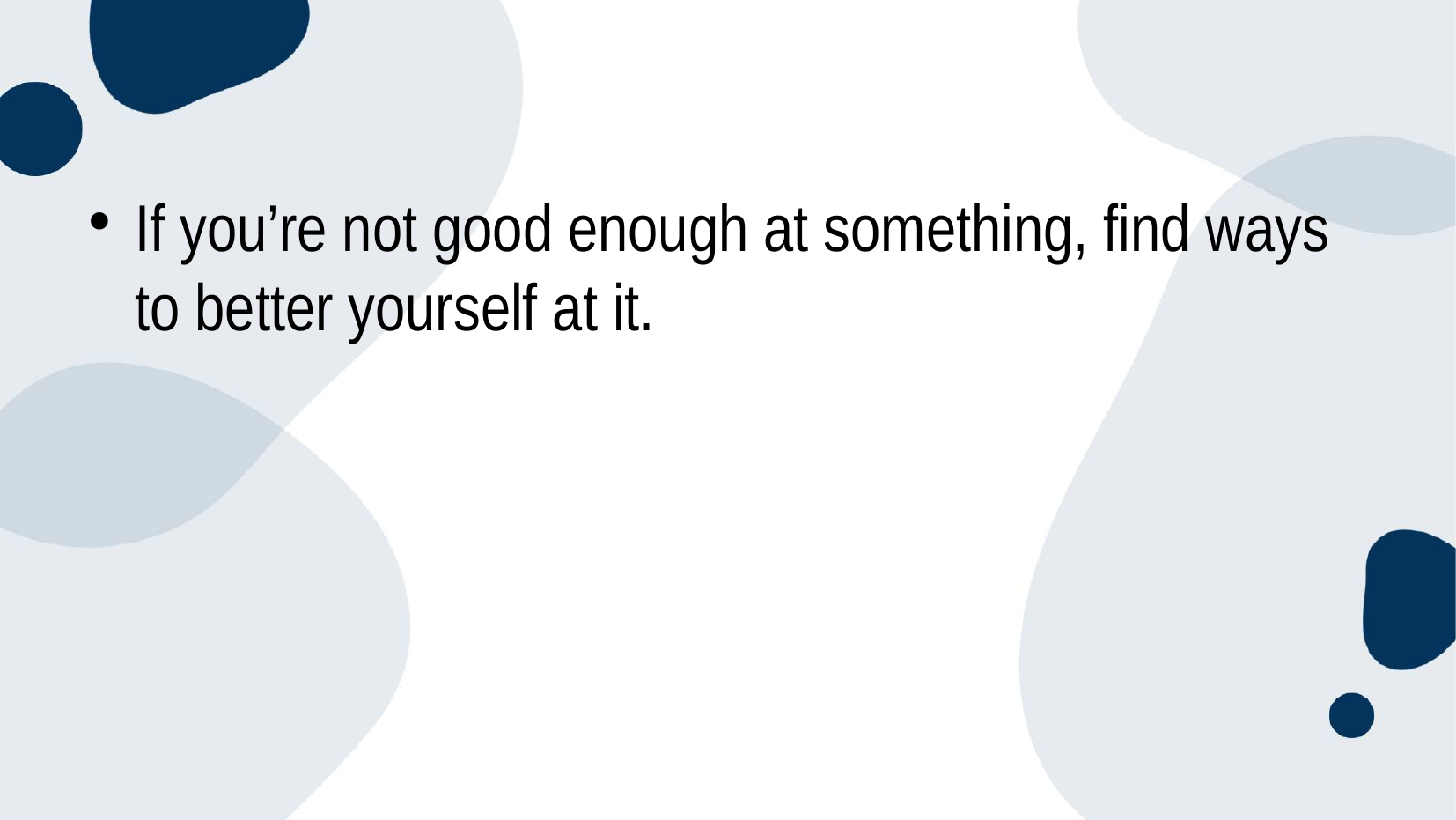

#
If you’re not good enough at something, find ways to better yourself at it.